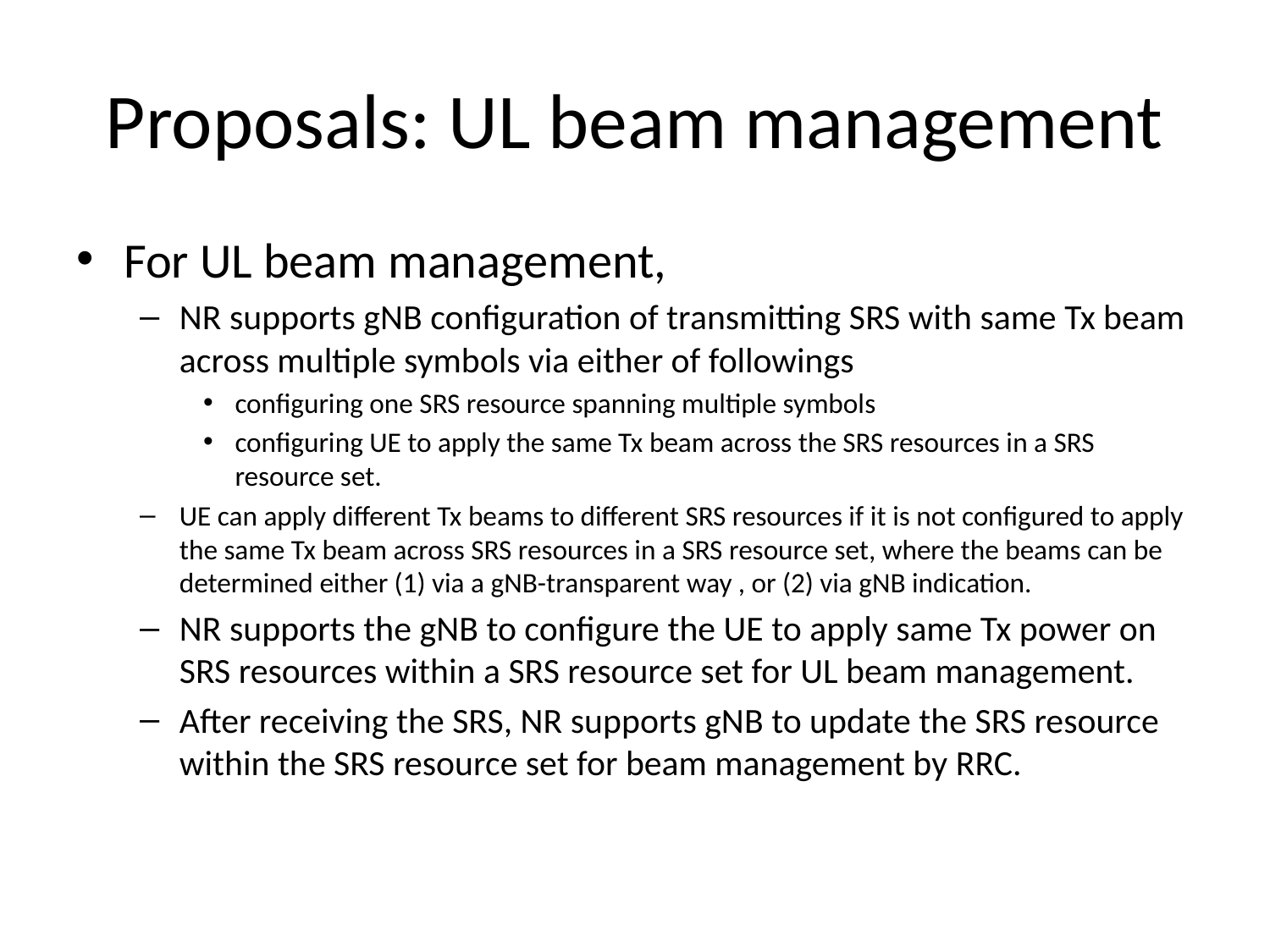

# Proposals: UL beam management
For UL beam management,
NR supports gNB configuration of transmitting SRS with same Tx beam across multiple symbols via either of followings
configuring one SRS resource spanning multiple symbols
configuring UE to apply the same Tx beam across the SRS resources in a SRS resource set.
UE can apply different Tx beams to different SRS resources if it is not configured to apply the same Tx beam across SRS resources in a SRS resource set, where the beams can be determined either (1) via a gNB-transparent way , or (2) via gNB indication.
NR supports the gNB to configure the UE to apply same Tx power on SRS resources within a SRS resource set for UL beam management.
After receiving the SRS, NR supports gNB to update the SRS resource within the SRS resource set for beam management by RRC.